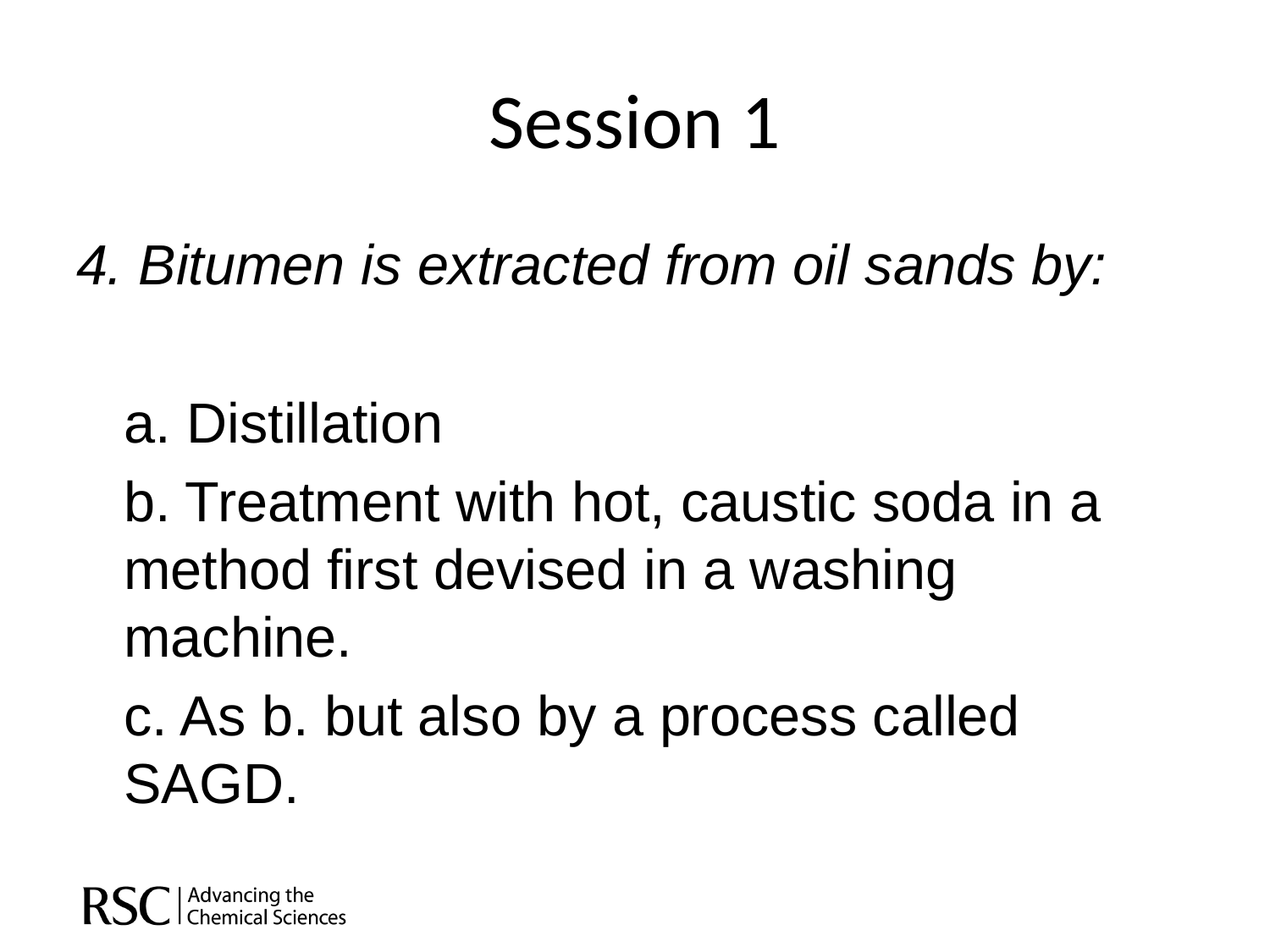

# Session 1
4. Bitumen is extracted from oil sands by:

	a. Distillation
	b. Treatment with hot, caustic soda in a method first devised in a washing machine.
	c. As b. but also by a process called SAGD.